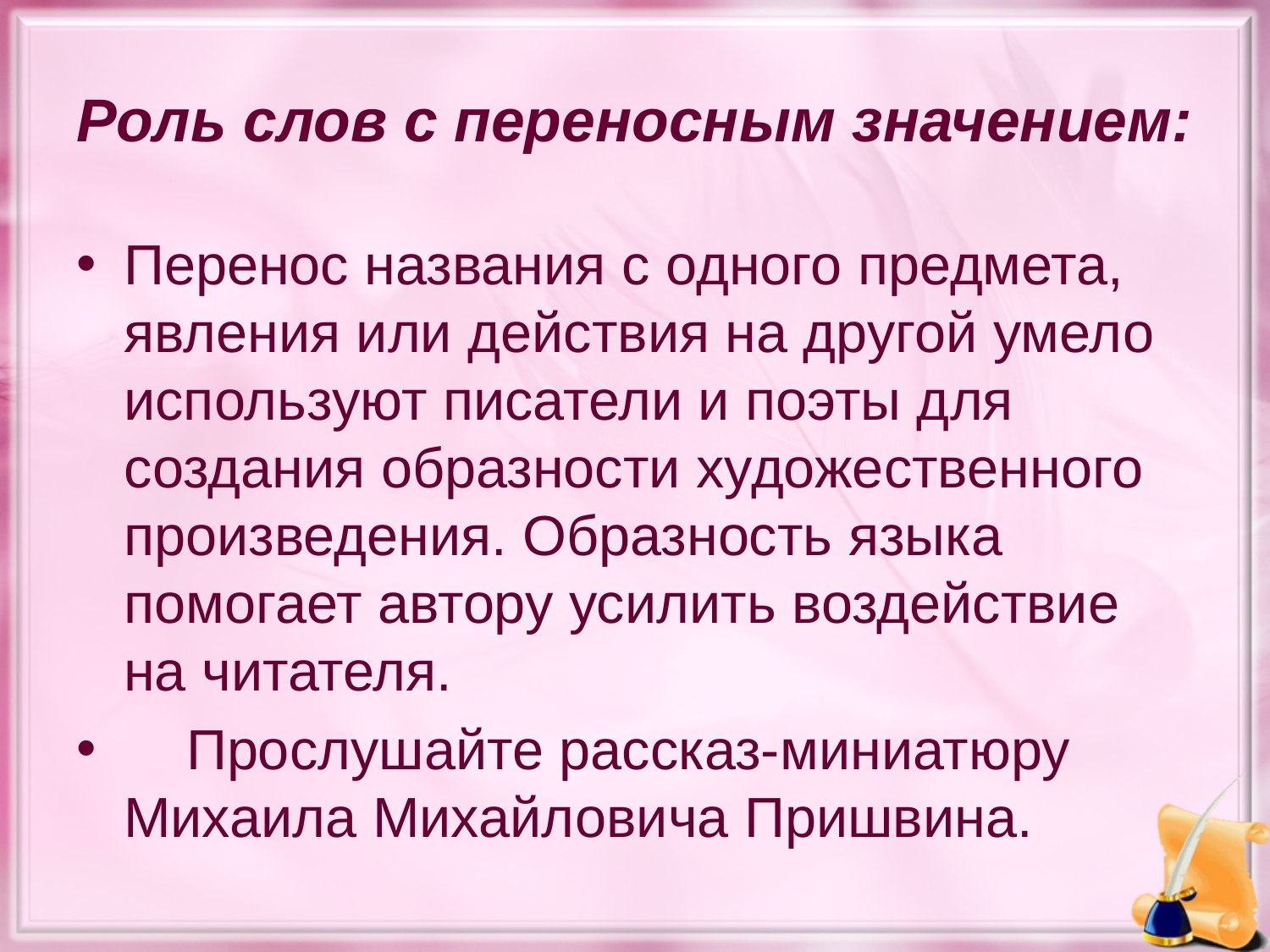

# Роль слов с переносным значением:
Перенос названия с одного предмета, явления или действия на другой умело используют писатели и поэты для создания образности художественного произведения. Образность языка помогает автору усилить воздействие на читателя.
    Прослушайте рассказ-миниатюру Михаила Михайловича Пришвина.